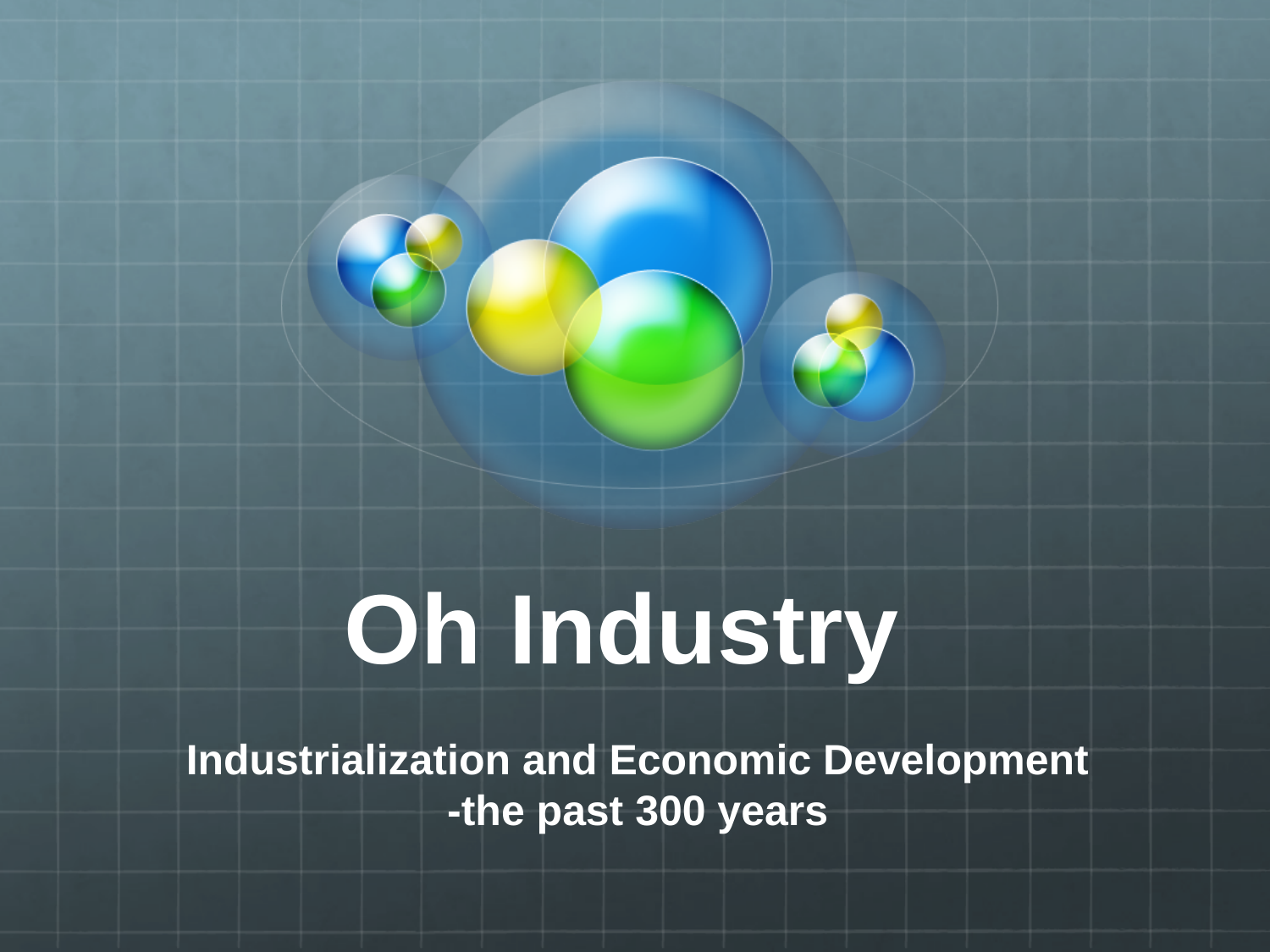

# Oh Industry
Industrialization and Economic Development
-the past 300 years